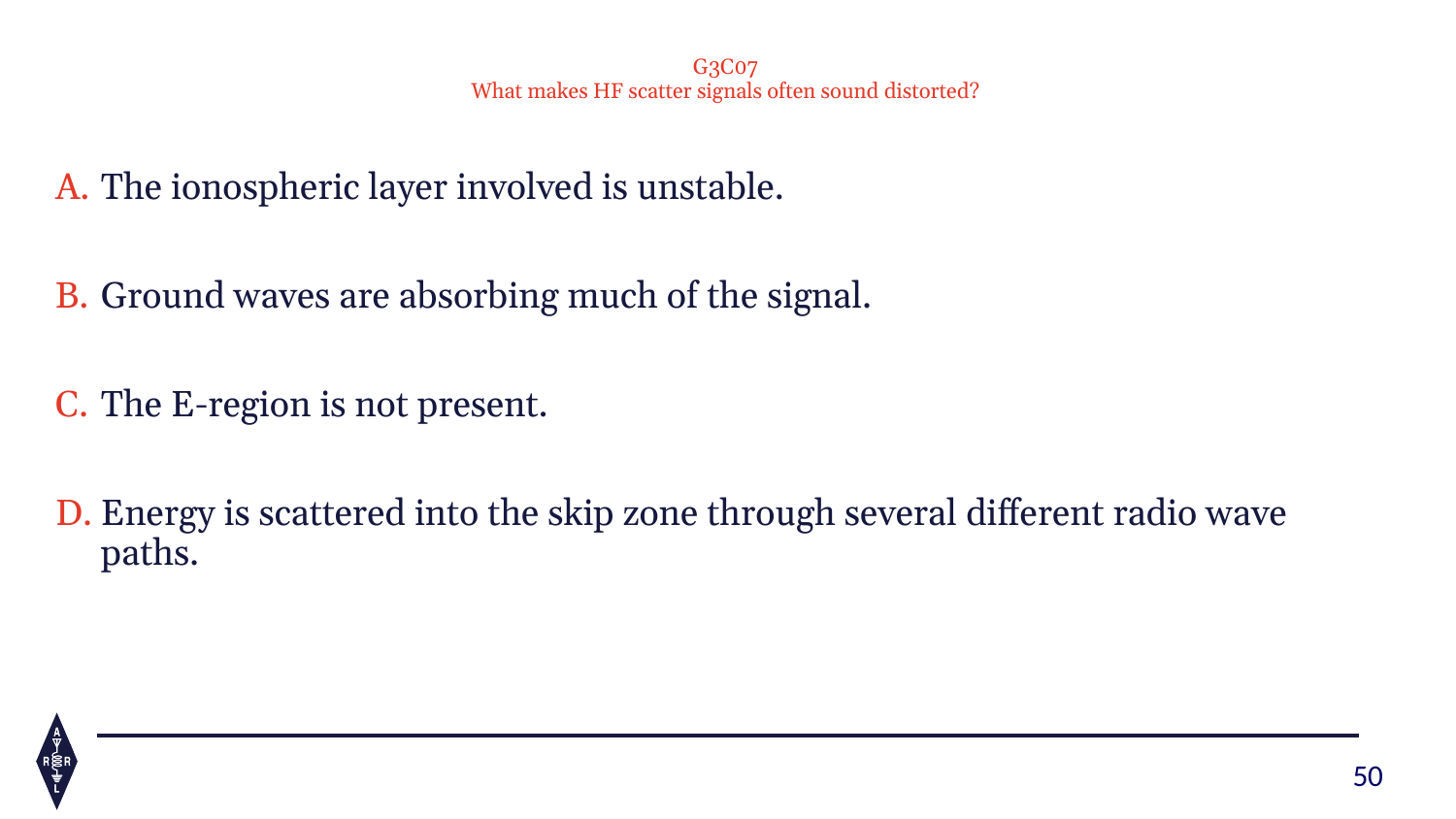

G3C07
What makes HF scatter signals often sound distorted?
The ionospheric layer involved is unstable.

Ground waves are absorbing much of the signal.

The E-region is not present.

Energy is scattered into the skip zone through several different radio wave paths.
50